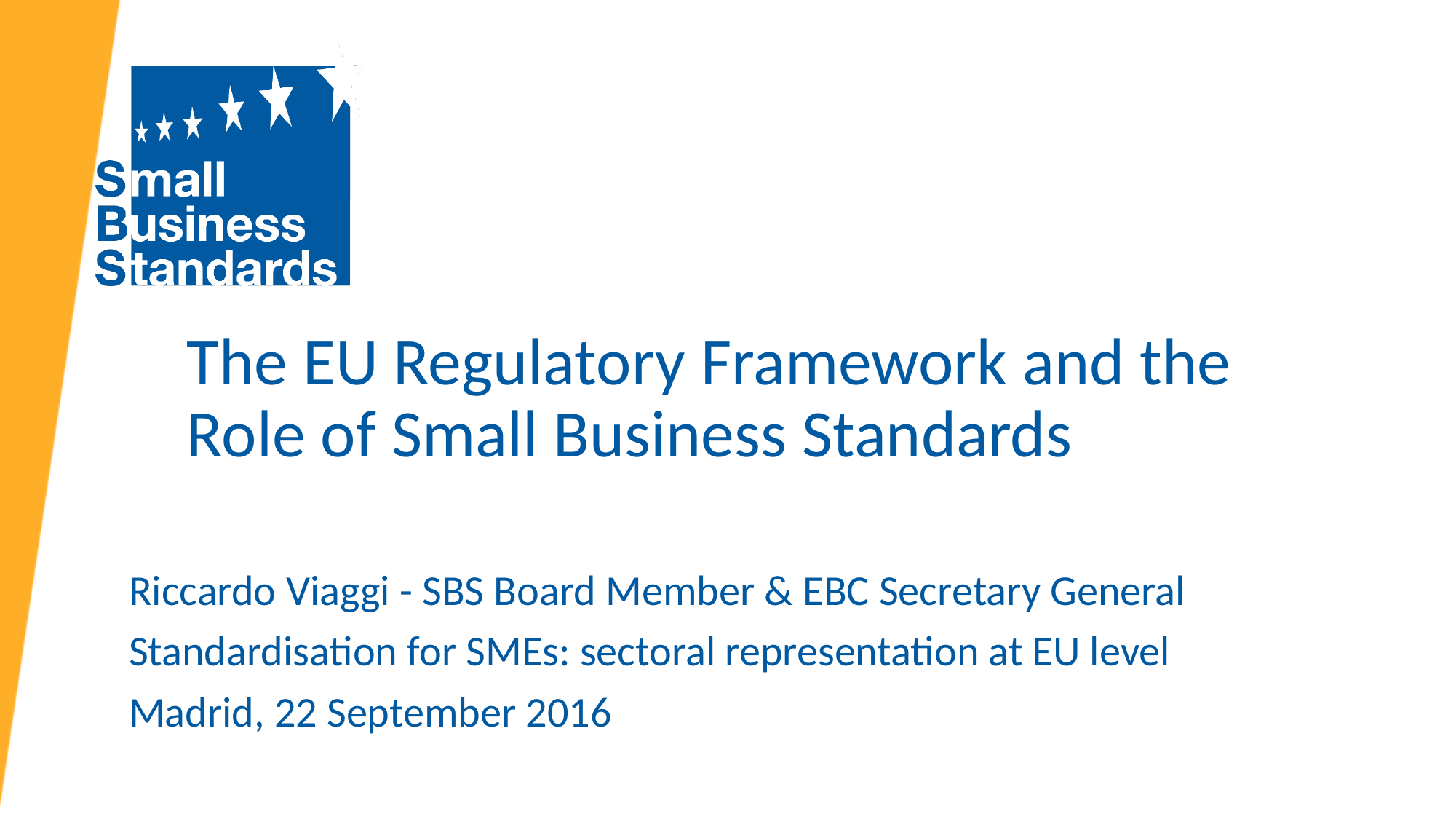

# The EU Regulatory Framework and the Role of Small Business Standards
Riccardo Viaggi - SBS Board Member & EBC Secretary General
Standardisation for SMEs: sectoral representation at EU level
Madrid, 22 September 2016